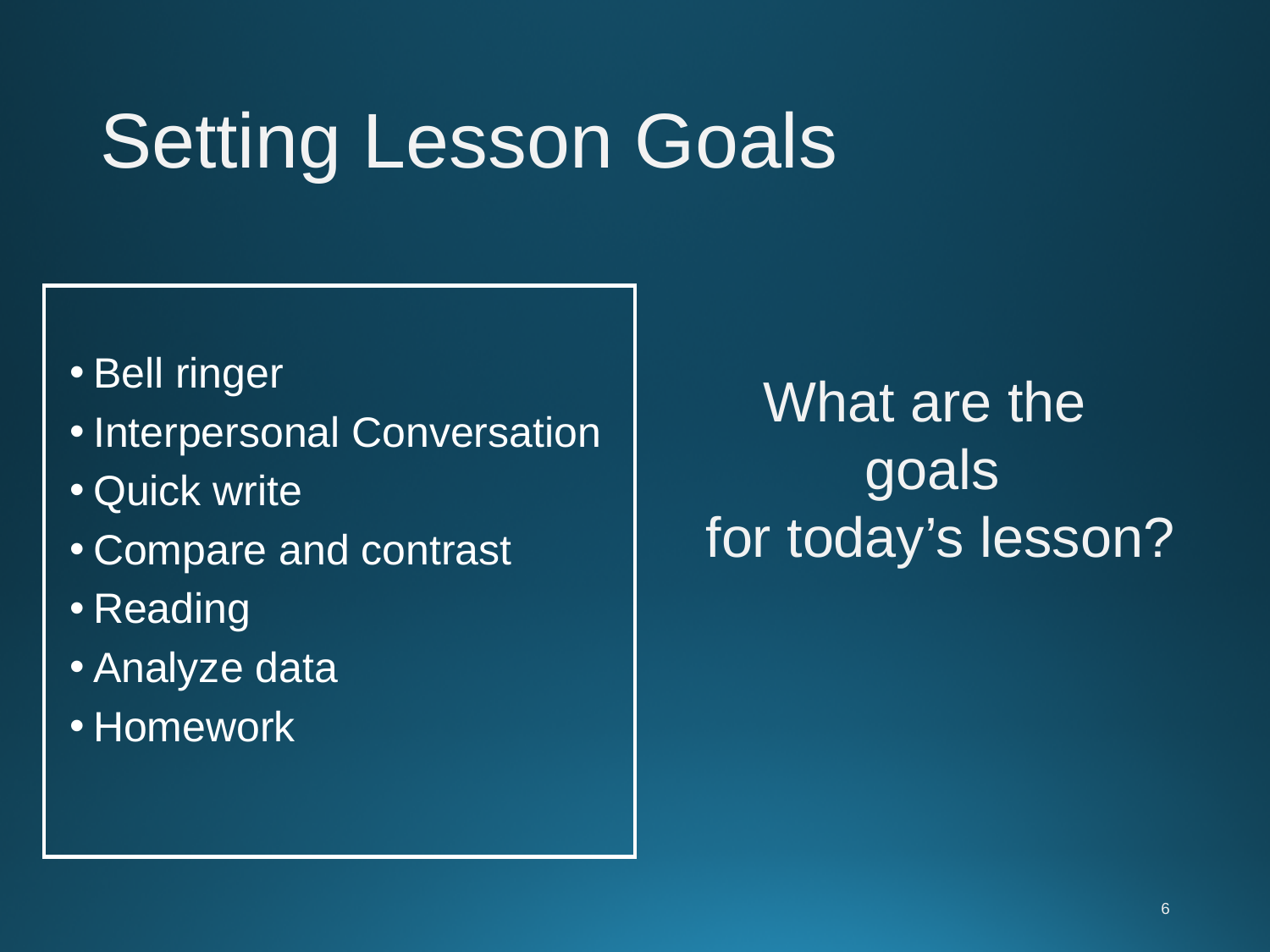

# Setting Lesson Goals

Bell ringer
Interpersonal Conversation
Quick write
Compare and contrast
Reading
Analyze data
Homework

What are the
goals
 for today’s lesson?
6